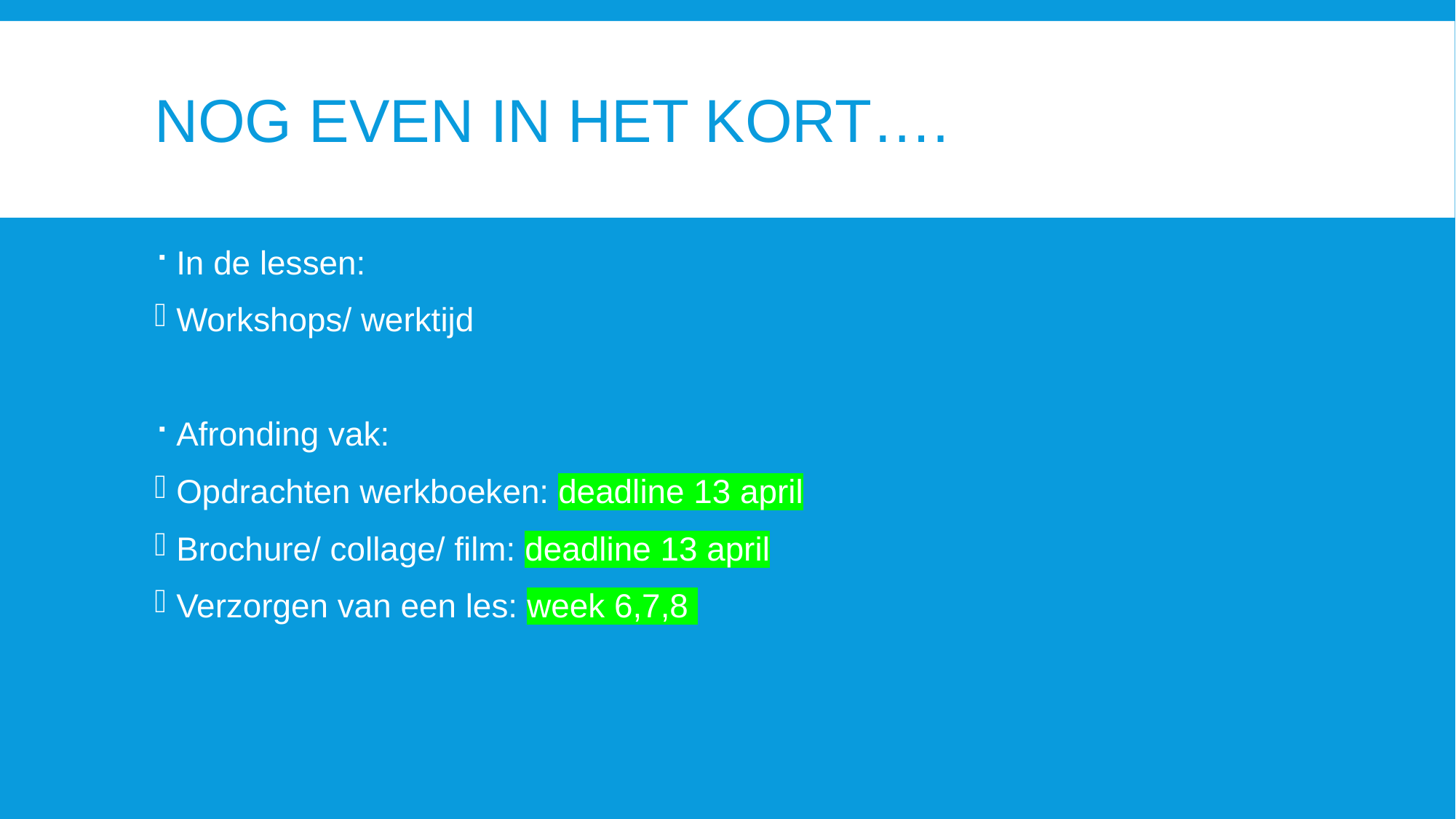

# Nog even in het kort….
In de lessen:
Workshops/ werktijd

Afronding vak:
Opdrachten werkboeken: deadline 13 april
Brochure/ collage/ film: deadline 13 april
Verzorgen van een les: week 6,7,8